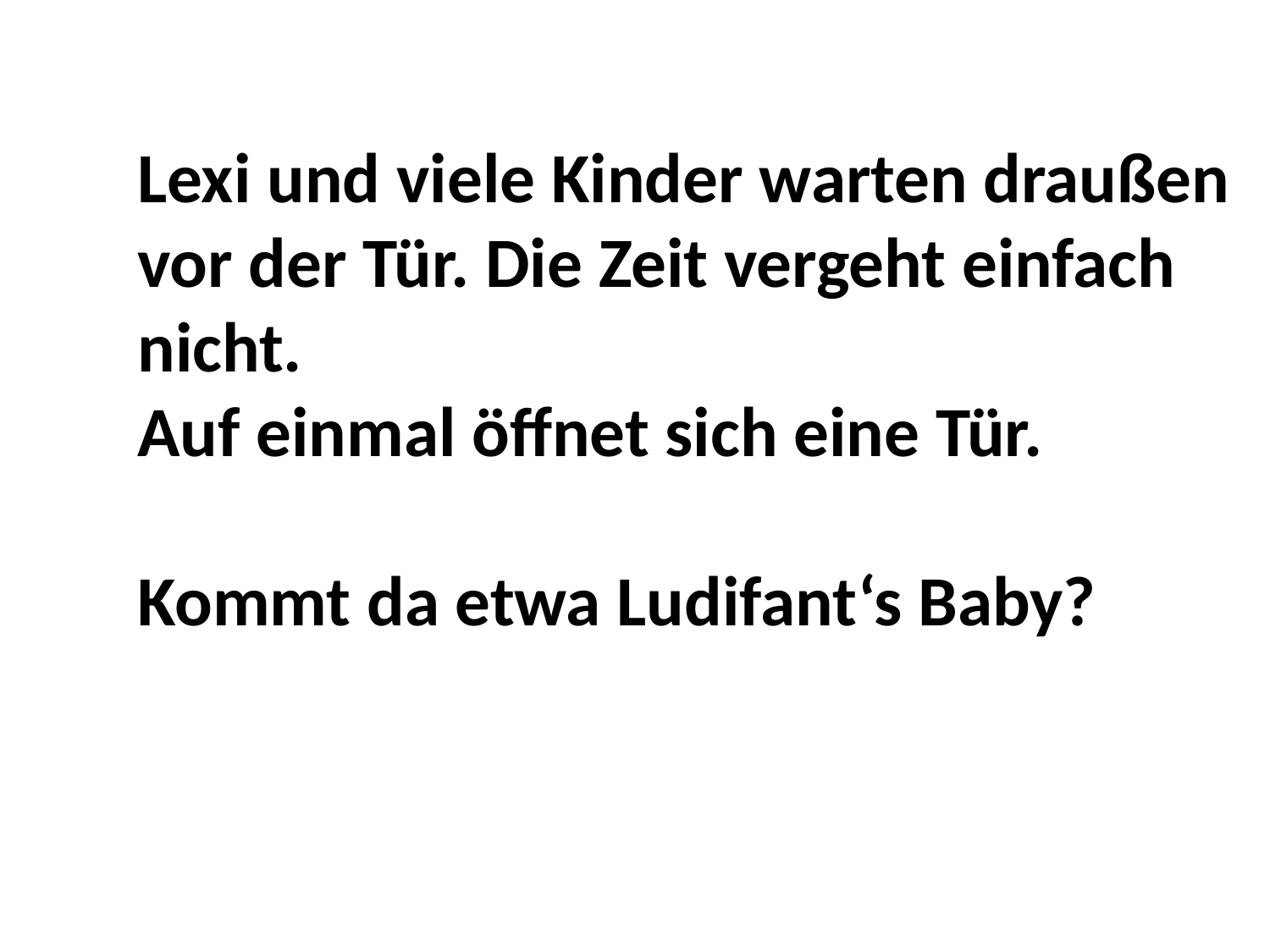

Lexi und viele Kinder warten draußen vor der Tür. Die Zeit vergeht einfach nicht.
Auf einmal öffnet sich eine Tür.

Kommt da etwa Ludifant‘s Baby?